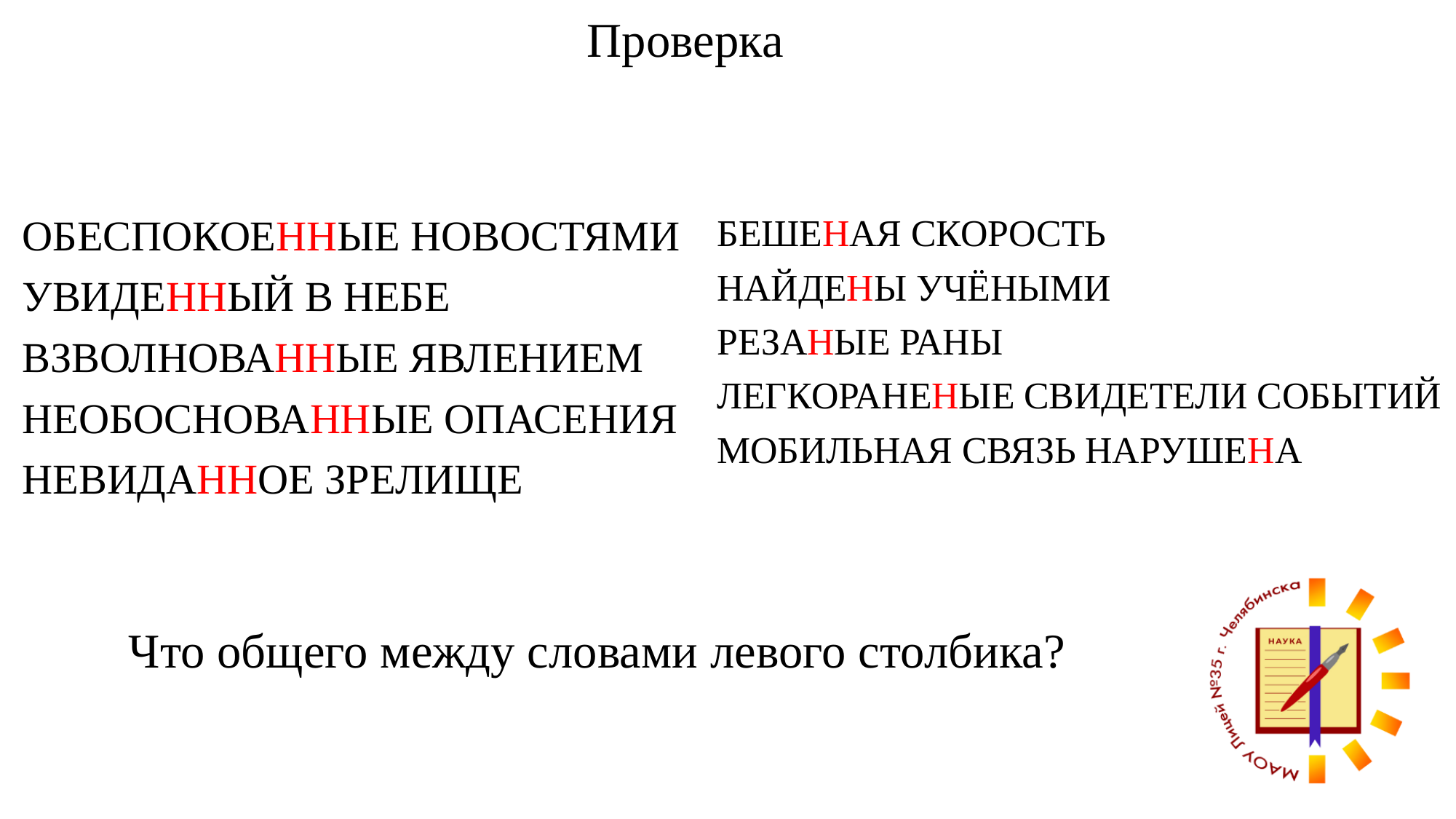

# Проверка
ОБЕСПОКОЕННЫЕ НОВОСТЯМИ
УВИДЕННЫЙ В НЕБЕ
ВЗВОЛНОВАННЫЕ ЯВЛЕНИЕМ
НЕОБОСНОВАННЫЕ ОПАСЕНИЯ
НЕВИДАННОЕ ЗРЕЛИЩЕ
БЕШЕНАЯ СКОРОСТЬ
НАЙДЕНЫ УЧЁНЫМИ
РЕЗАНЫЕ РАНЫ
ЛЕГКОРАНЕНЫЕ СВИДЕТЕЛИ СОБЫТИЙ
МОБИЛЬНАЯ СВЯЗЬ НАРУШЕНА
Что общего между словами левого столбика?